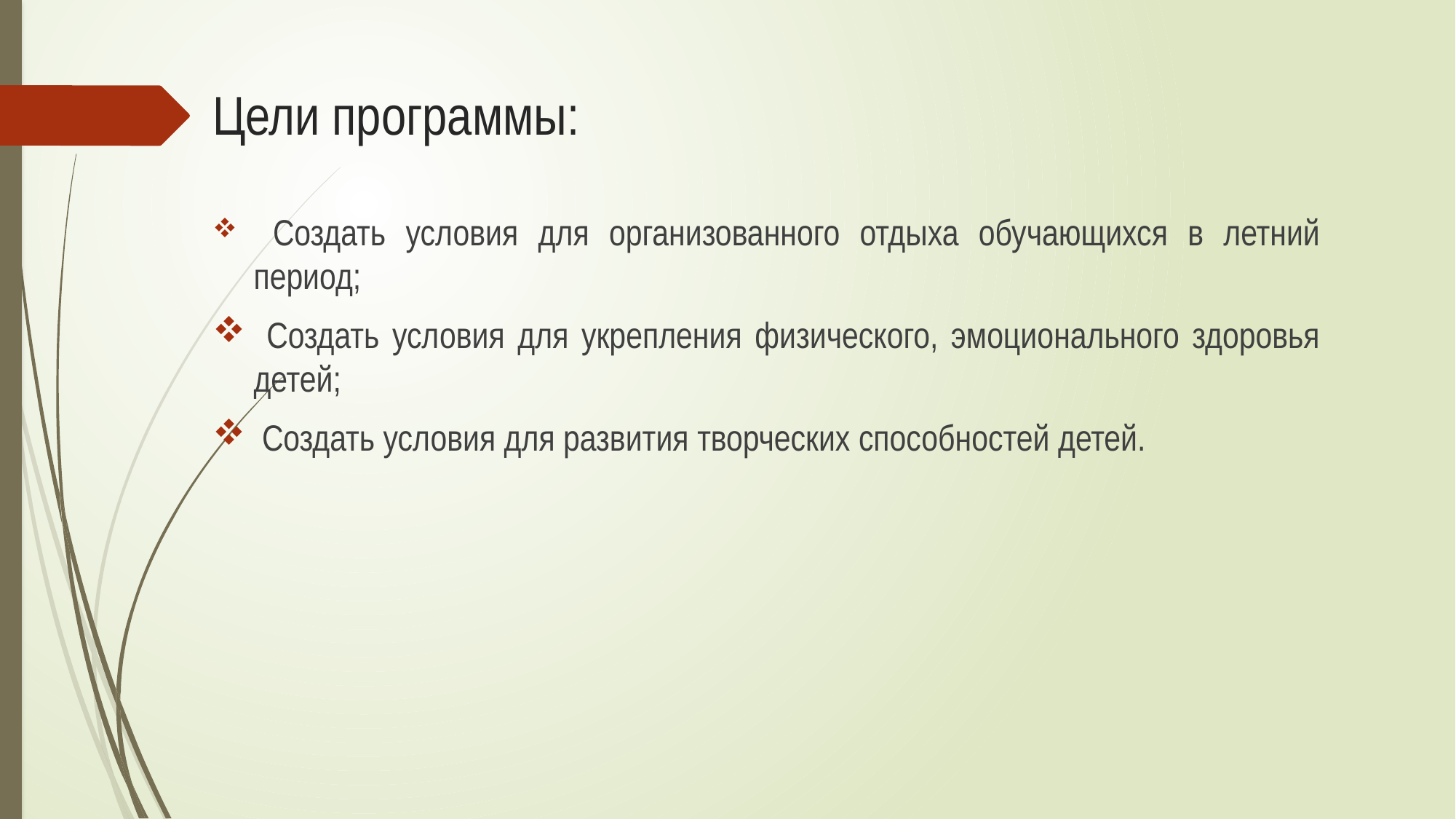

# Цели программы:
 Создать условия для организованного отдыха обучающихся в летний период;
 Создать условия для укрепления физического, эмоционального здоровья детей;
 Создать условия для развития творческих способностей детей.